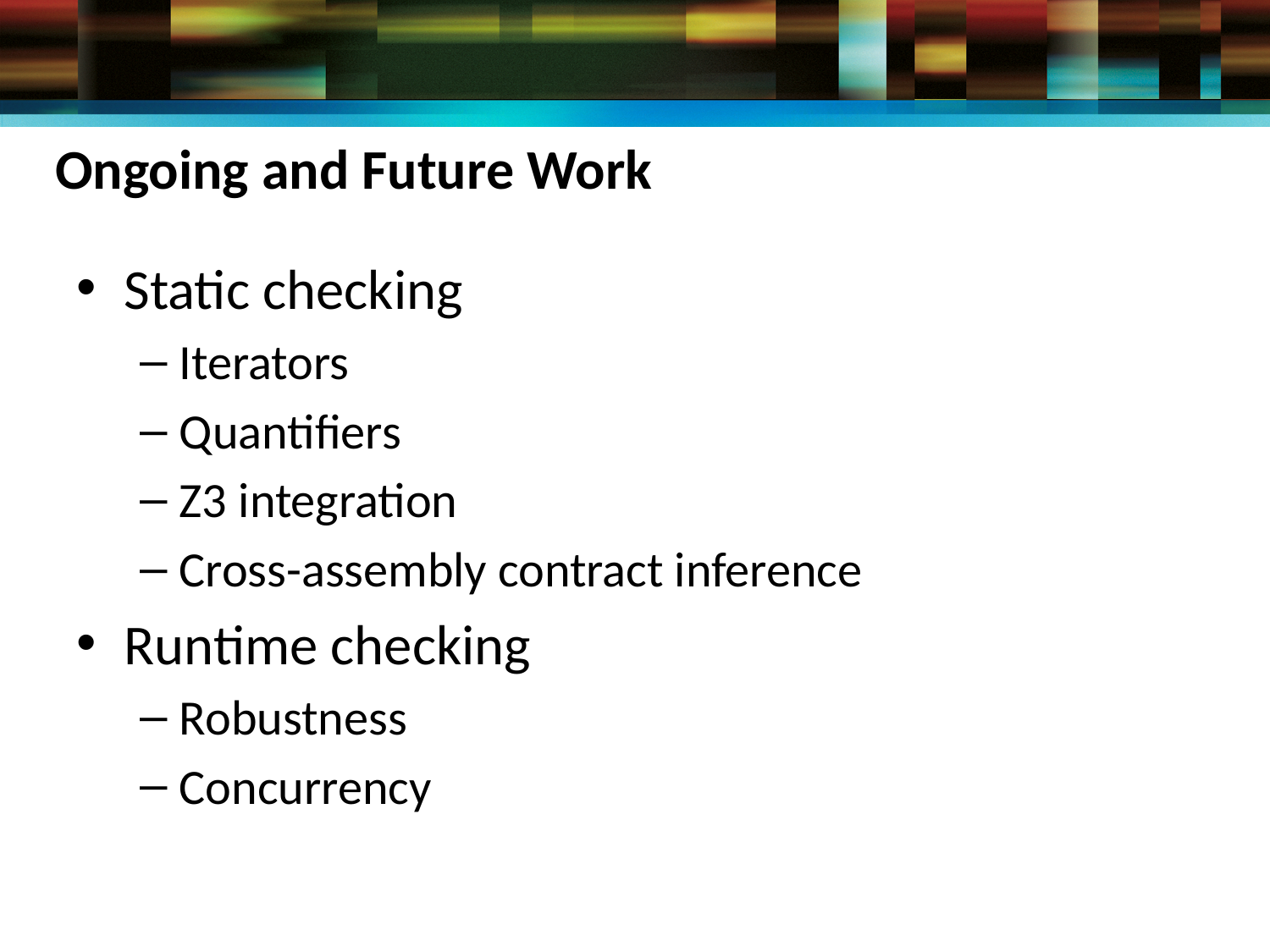

# Ongoing and Future Work
Static checking
Iterators
Quantifiers
Z3 integration
Cross-assembly contract inference
Runtime checking
Robustness
Concurrency